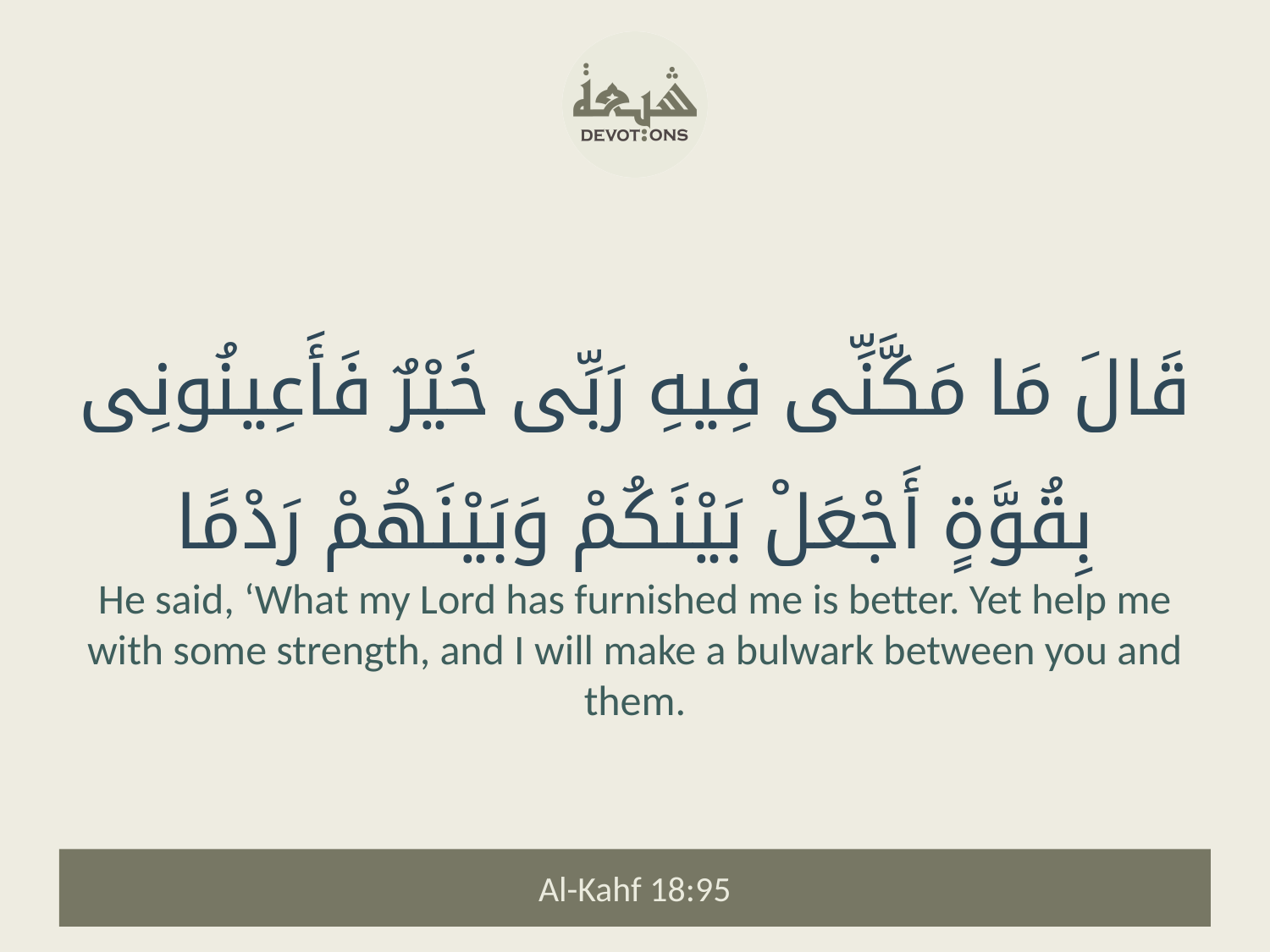

قَالَ مَا مَكَّنِّى فِيهِ رَبِّى خَيْرٌ فَأَعِينُونِى بِقُوَّةٍ أَجْعَلْ بَيْنَكُمْ وَبَيْنَهُمْ رَدْمًا
He said, ‘What my Lord has furnished me is better. Yet help me with some strength, and I will make a bulwark between you and them.
Al-Kahf 18:95